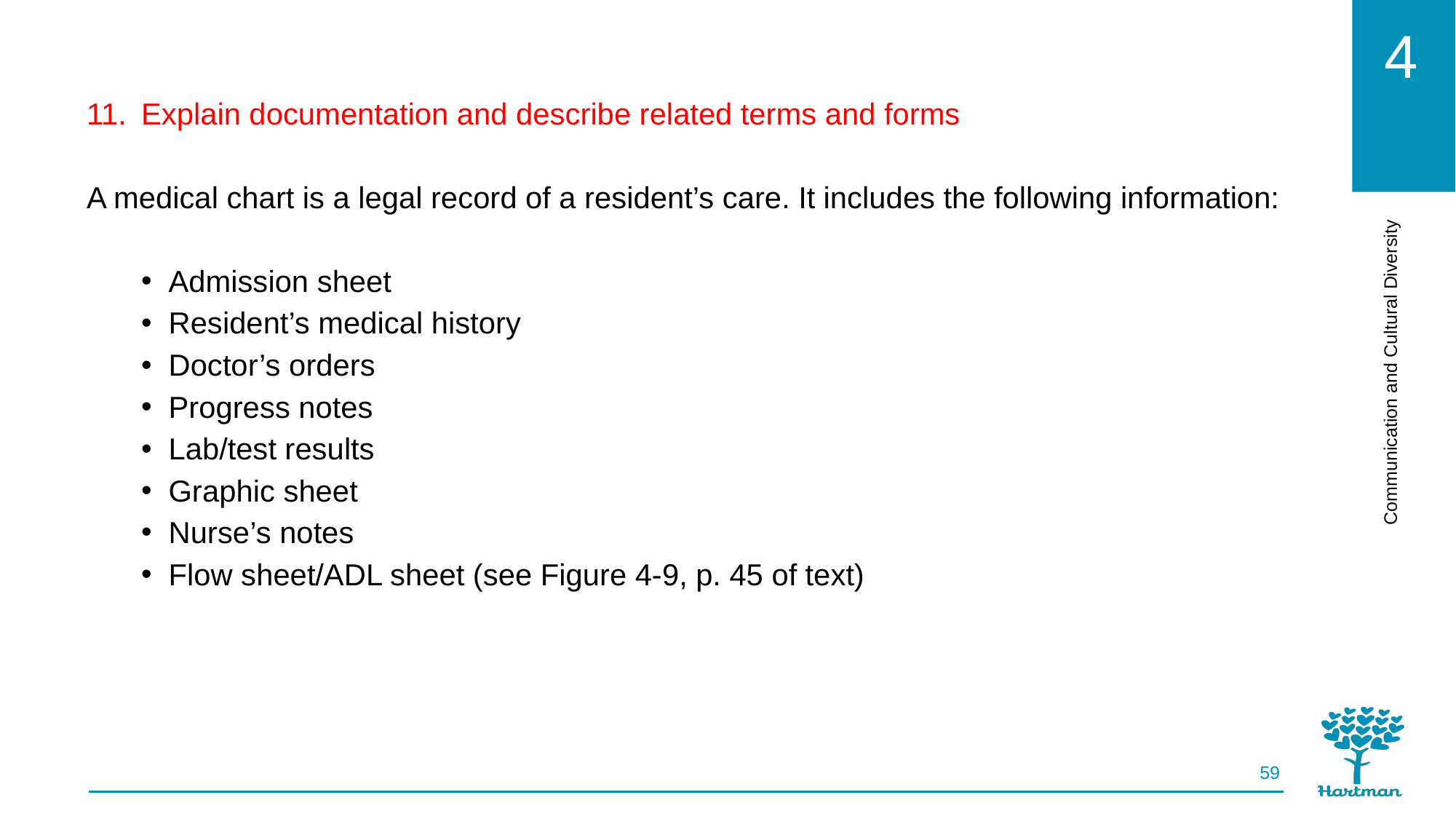

Explain documentation and describe related terms and forms

A medical chart is a legal record of a resident’s care. It includes the following information:

Admission sheet
Resident’s medical history
Doctor’s orders
Progress notes
Lab/test results
Graphic sheet
Nurse’s notes
Flow sheet/ADL sheet (see Figure 4-9, p. 45 of text)

59